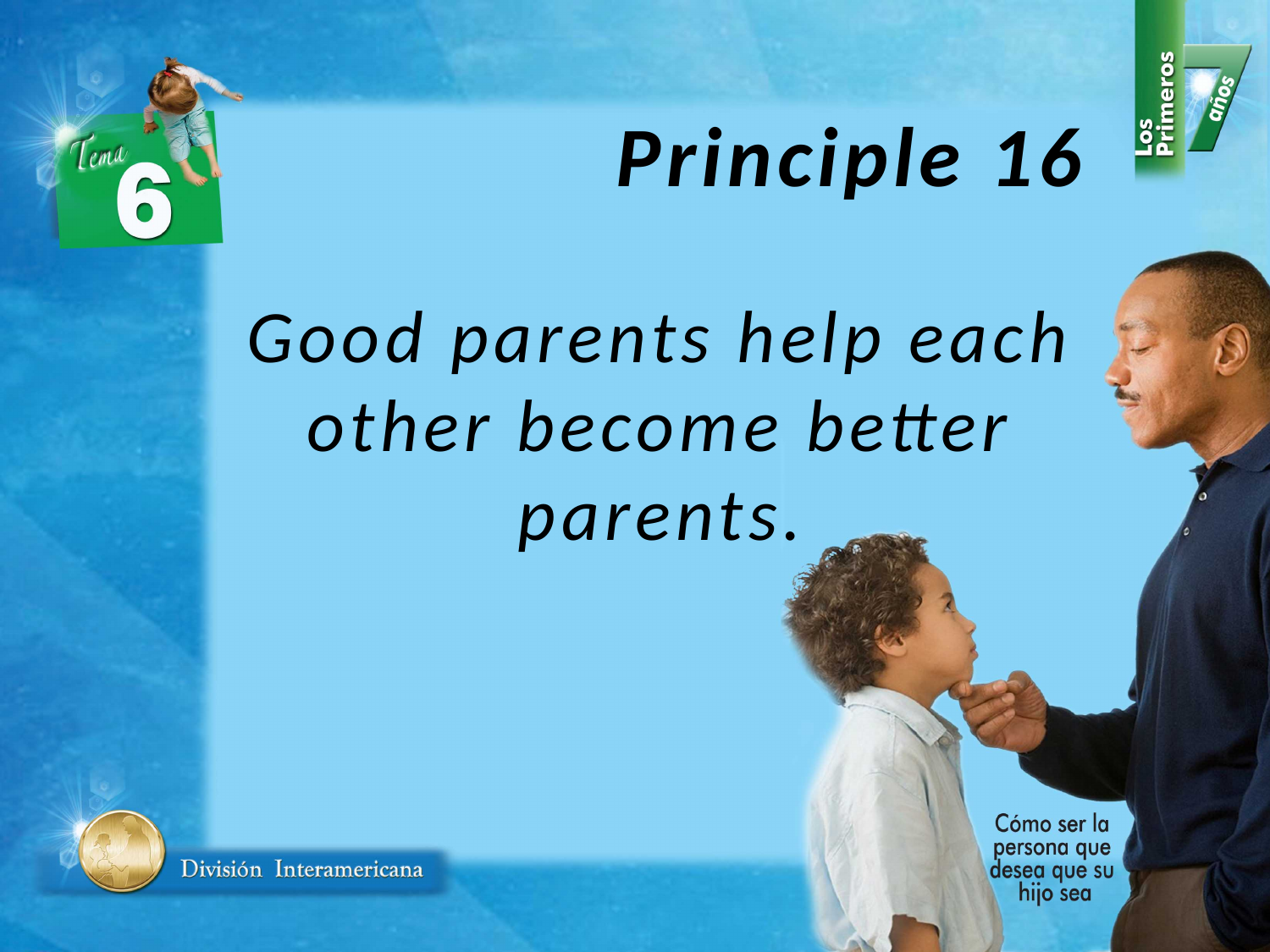

Principle 16

Good parents help each other become better parents.